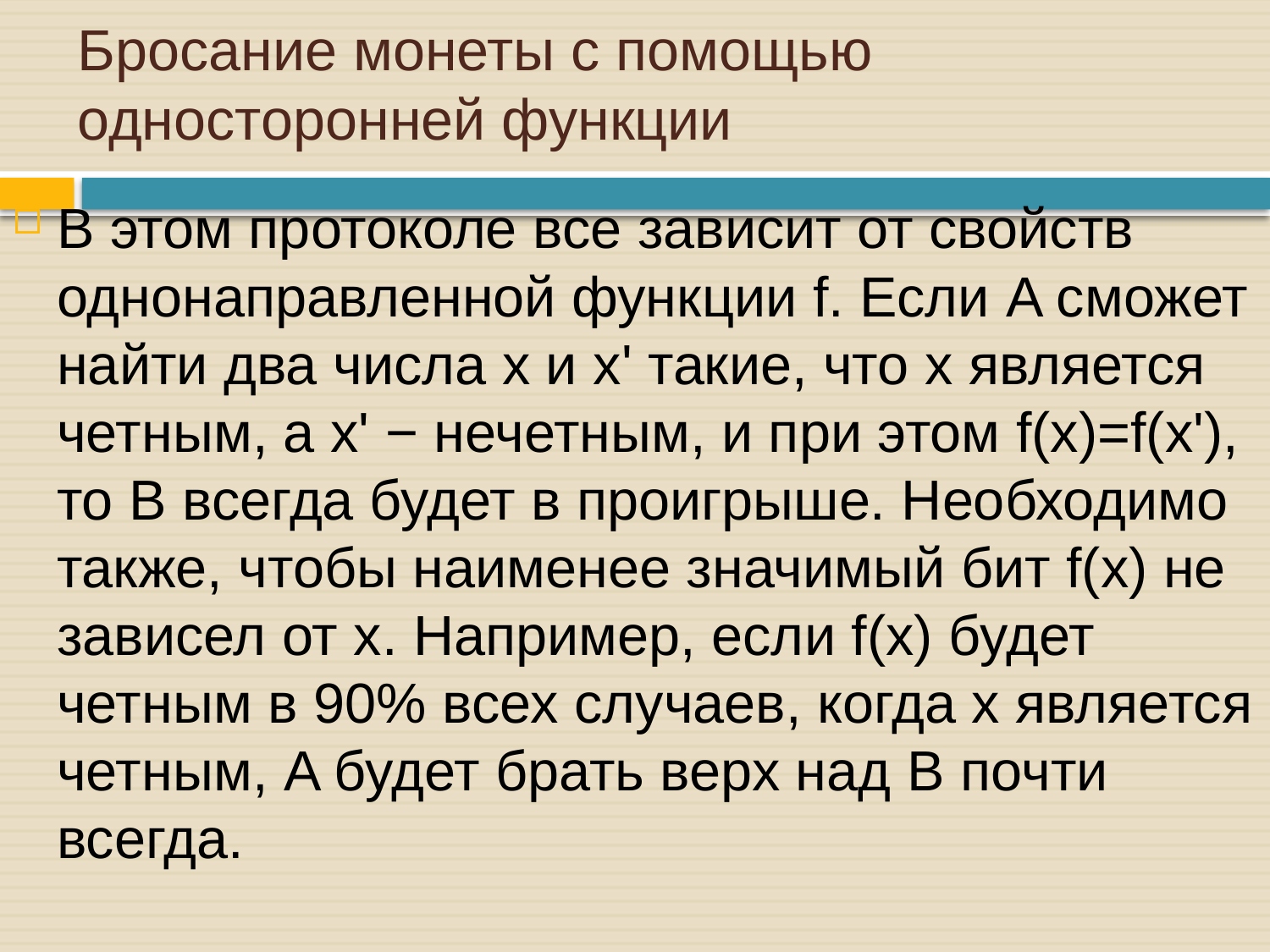

# Бросание монеты с помощью односторонней функции
В этом протоколе все зависит от свойств однонаправленной функции f. Если A сможет найти два числа х и х' такие, что х является четным, а х' − нечетным, и при этом f(x)=f(x'), то B всегда будет в проигрыше. Необходимо также, чтобы наименее значимый бит f(x) не зависел от х. Например, если f(x) будет четным в 90% всех случаев, когда х является четным, A будет брать верх над B почти всегда.